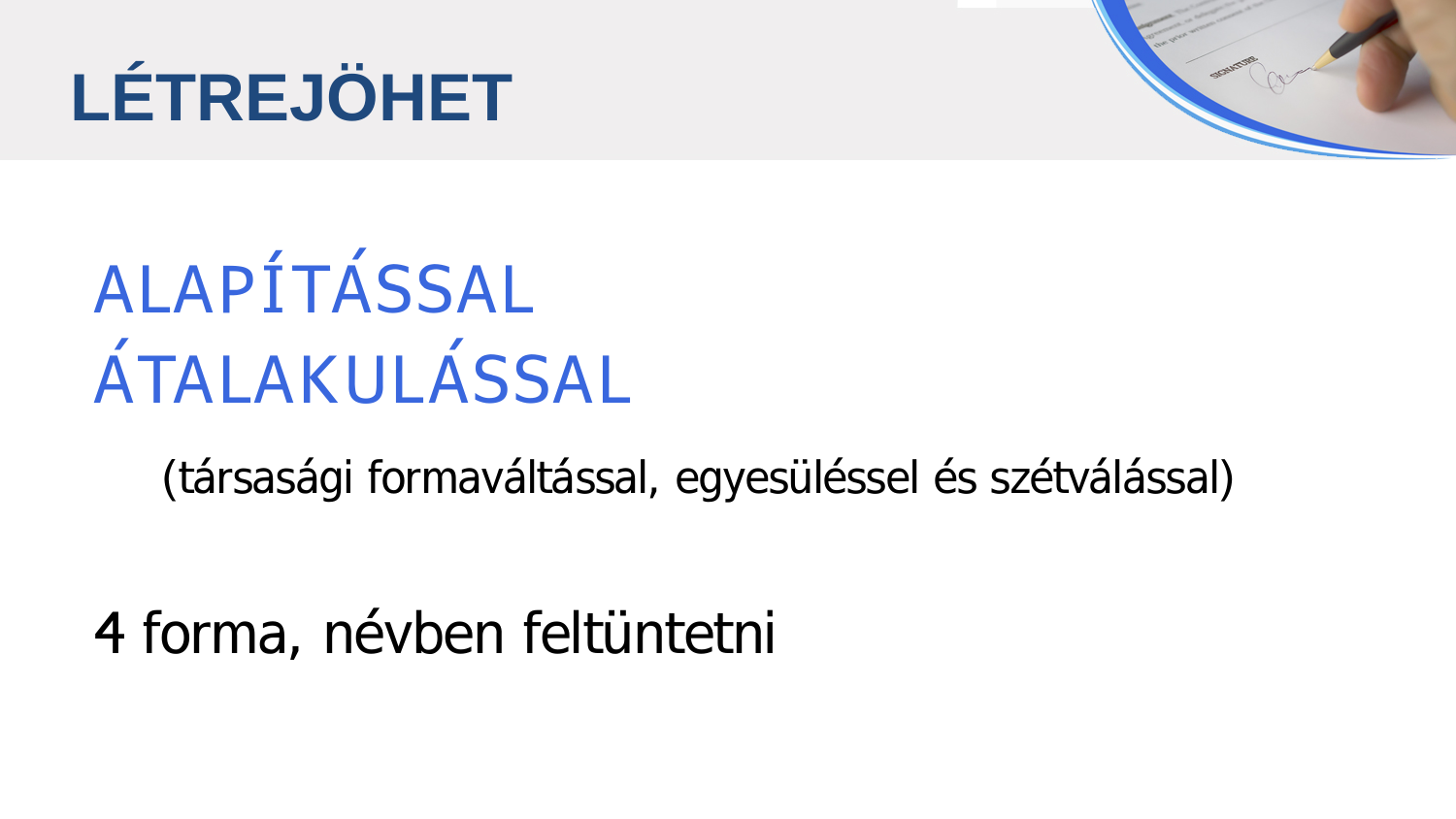

LÉTREJÖHET

ALAPÍTÁSSAL
ÁTALAKULÁSSAL
	 (társasági formaváltással, egyesüléssel és szétválással)

4 forma, névben feltüntetni